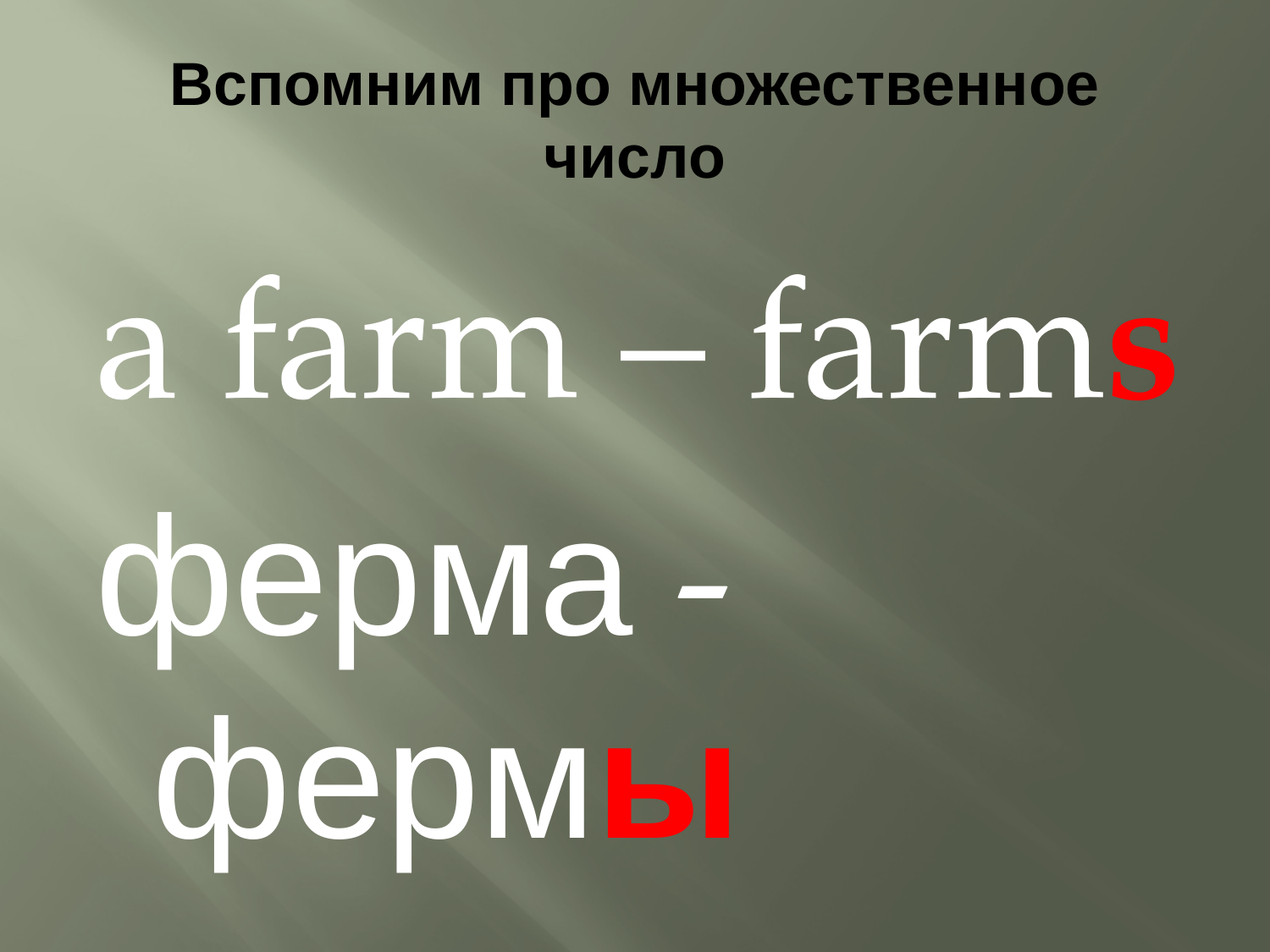

# Вспомним про множественное число
a farm – farms
ферма - фермы